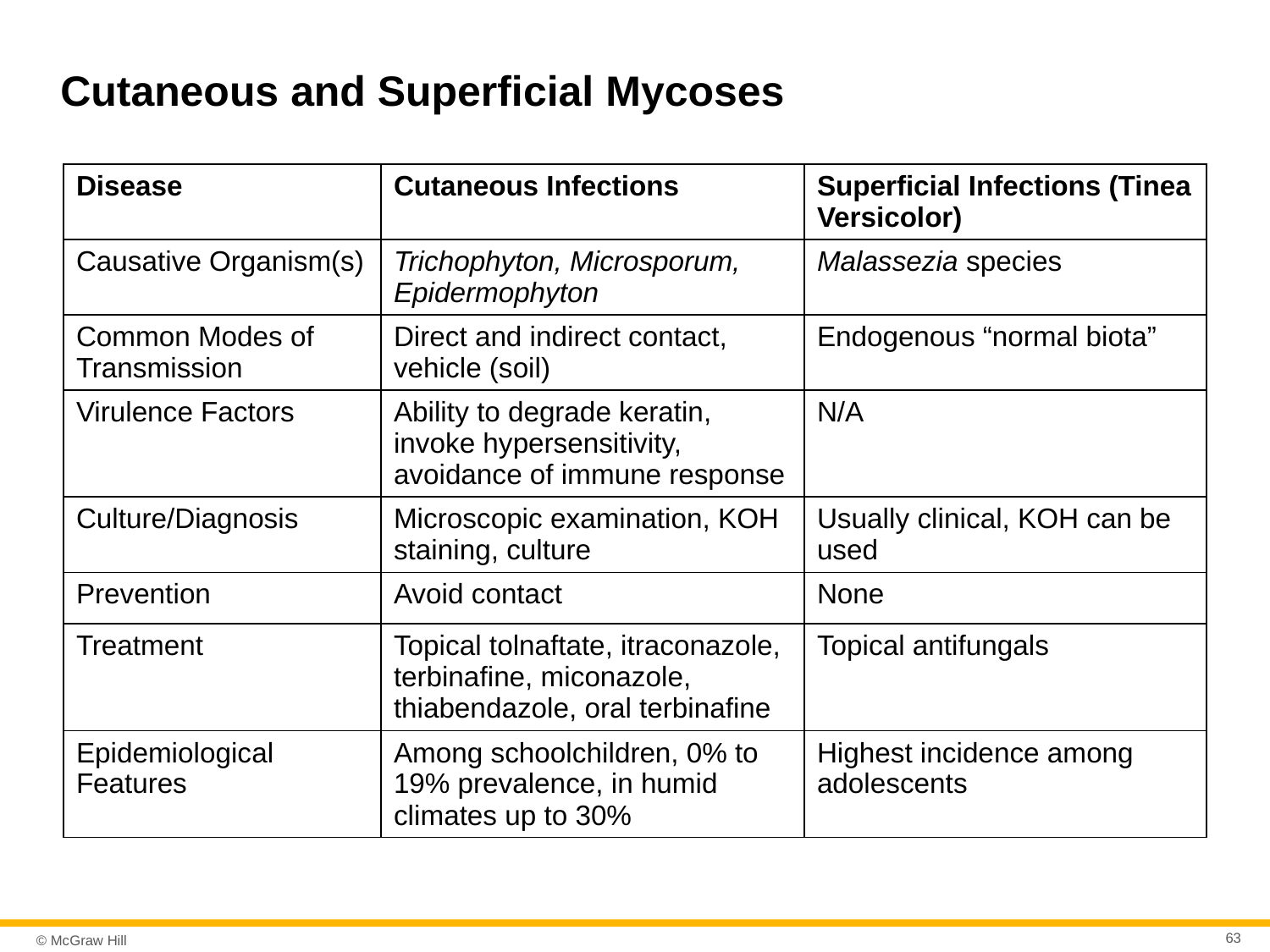

# Cutaneous and Superficial Mycoses
| Disease | Cutaneous Infections | Superficial Infections (Tinea Versicolor) |
| --- | --- | --- |
| Causative Organism(s) | Trichophyton, Microsporum, Epidermophyton | Malassezia species |
| Common Modes of Transmission | Direct and indirect contact, vehicle (soil) | Endogenous “normal biota” |
| Virulence Factors | Ability to degrade keratin, invoke hypersensitivity, avoidance of immune response | N/A |
| Culture/Diagnosis | Microscopic examination, KOH staining, culture | Usually clinical, KOH can be used |
| Prevention | Avoid contact | None |
| Treatment | Topical tolnaftate, itraconazole, terbinafine, miconazole, thiabendazole, oral terbinafine | Topical antifungals |
| Epidemiological Features | Among schoolchildren, 0% to 19% prevalence, in humid climates up to 30% | Highest incidence among adolescents |